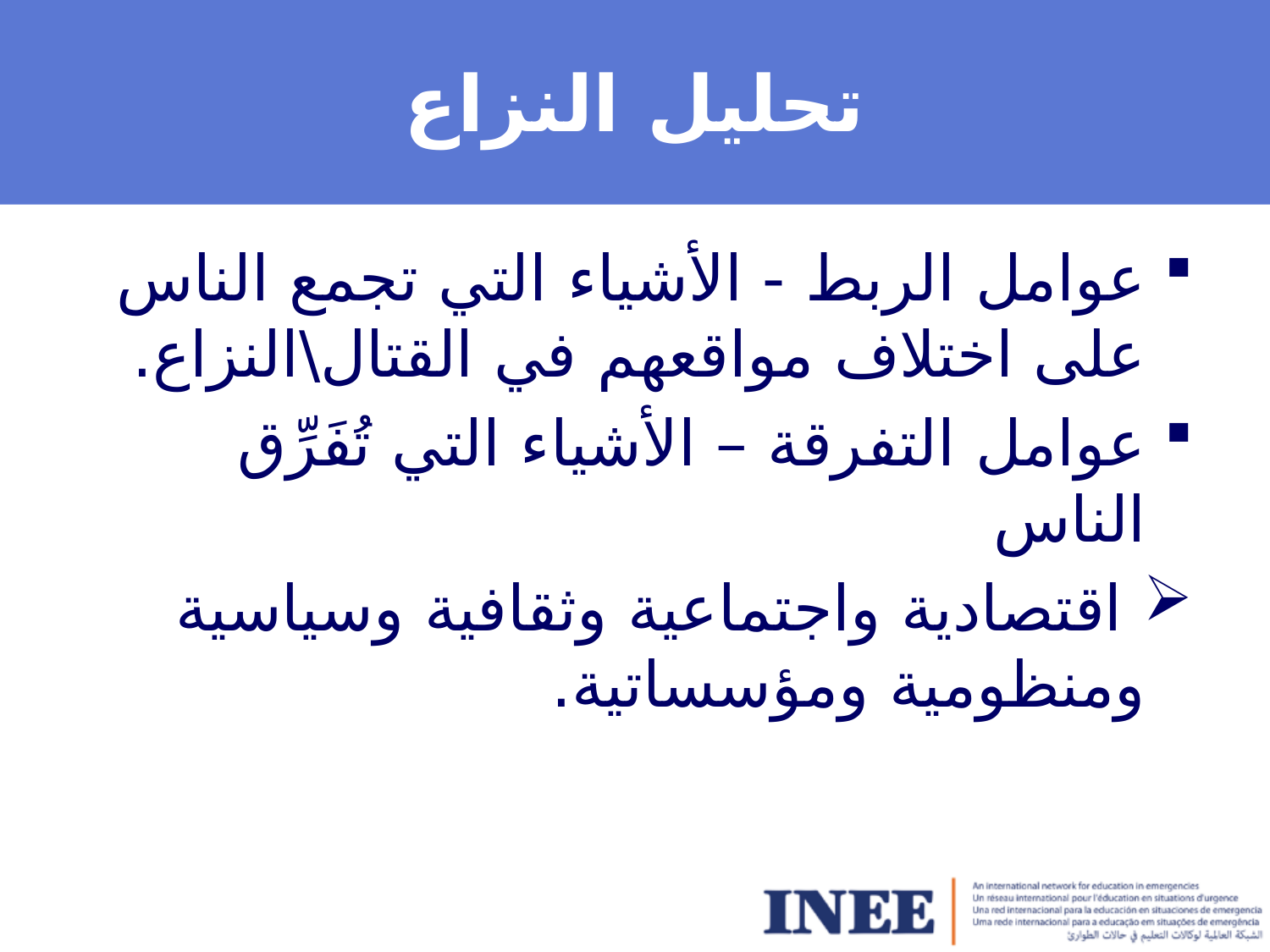

# تحليل النزاع
عوامل الربط - الأشياء التي تجمع الناس على اختلاف مواقعهم في القتال\النزاع.
عوامل التفرقة – الأشياء التي تُفَرِّق الناس
 اقتصادية واجتماعية وثقافية وسياسية ومنظومية ومؤسساتية.